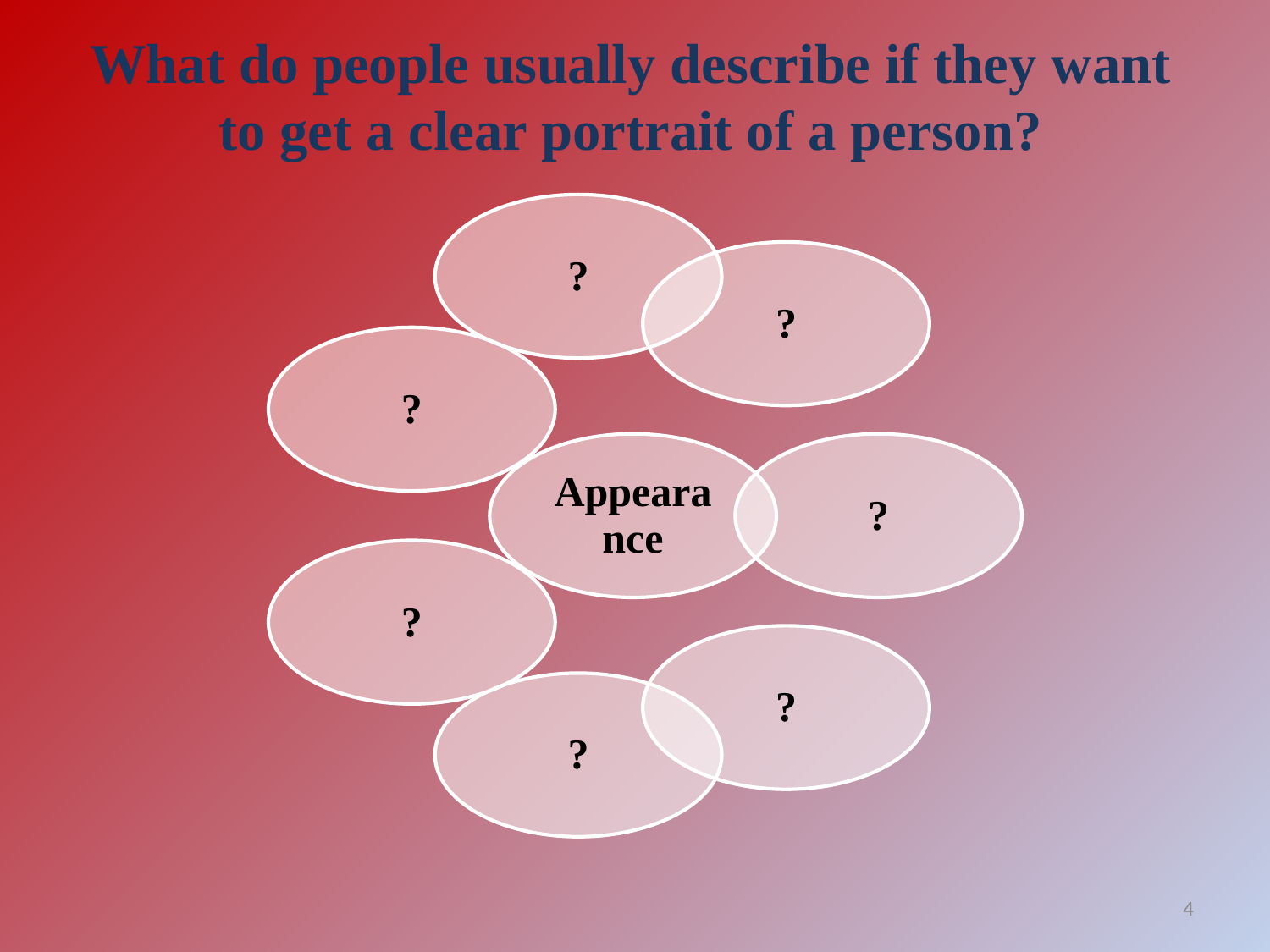

# What do people usually describe if they want to get a clear portrait of a person?
Appearance
?
?
?
?
?
?
?
4